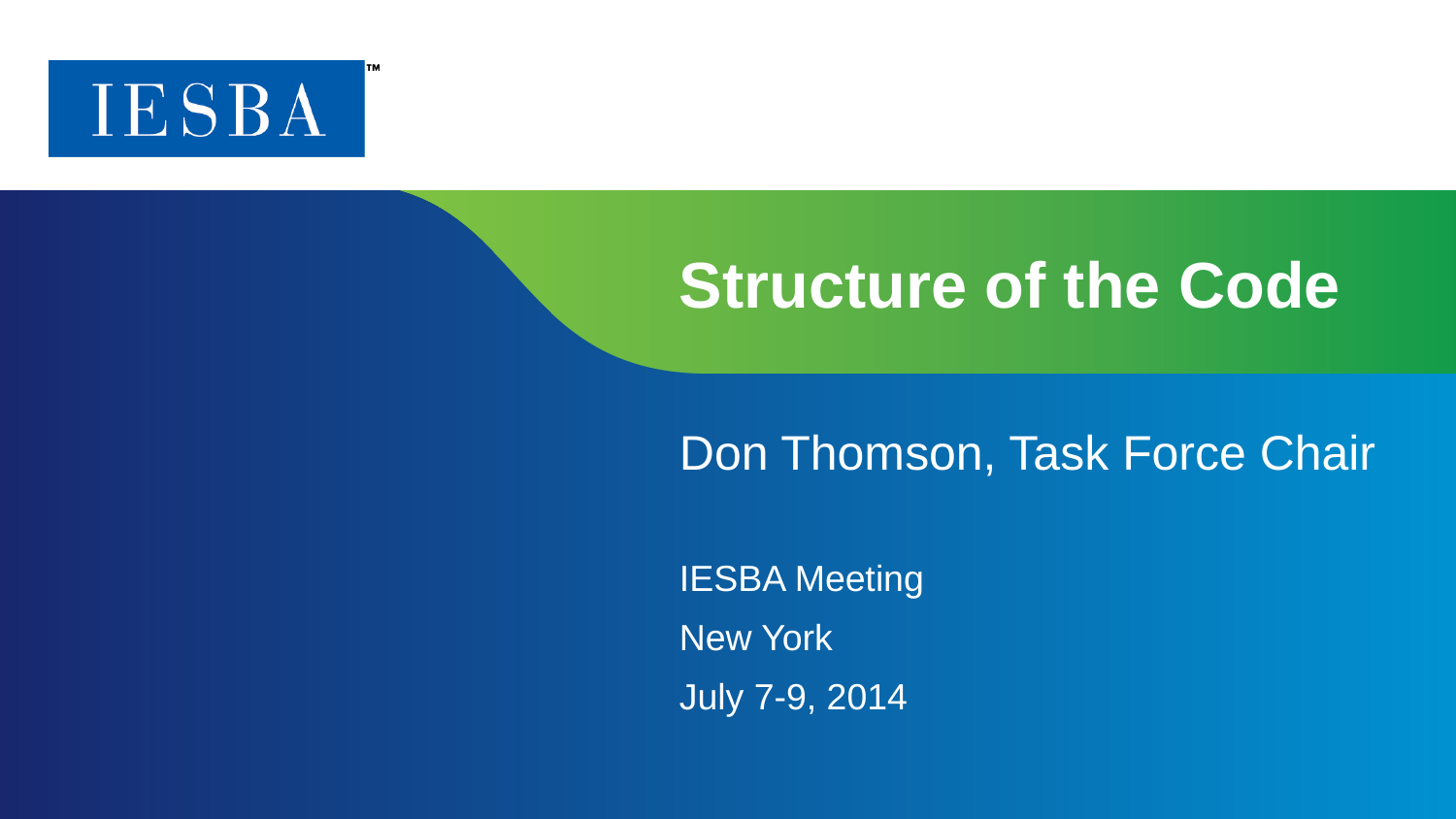

# Structure of the Code
Don Thomson, Task Force Chair

IESBA Meeting
New York
July 7-9, 2014